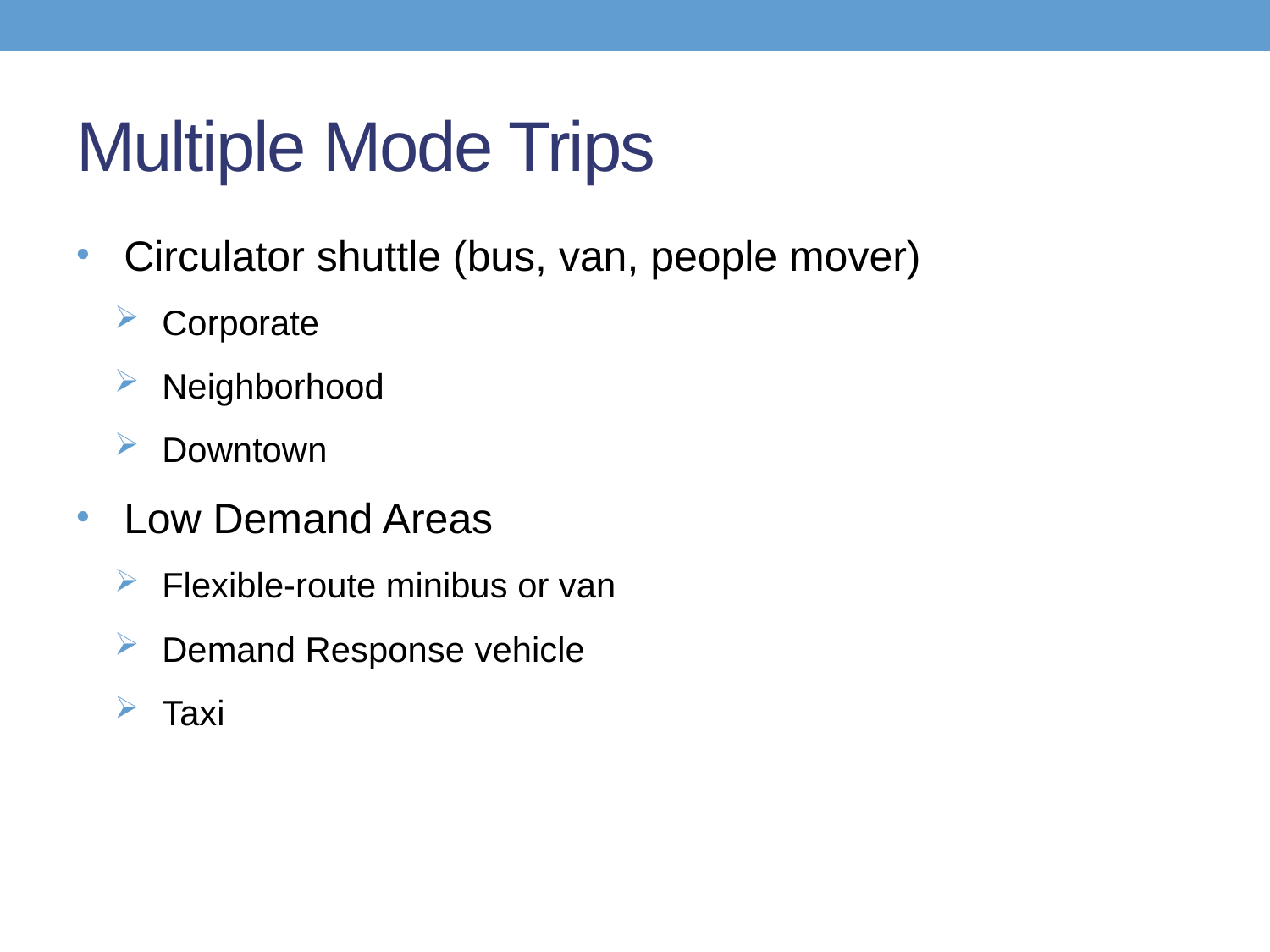

# Multiple Mode Trips
Circulator shuttle (bus, van, people mover)
Corporate
Neighborhood
Downtown
Low Demand Areas
Flexible-route minibus or van
Demand Response vehicle
Taxi